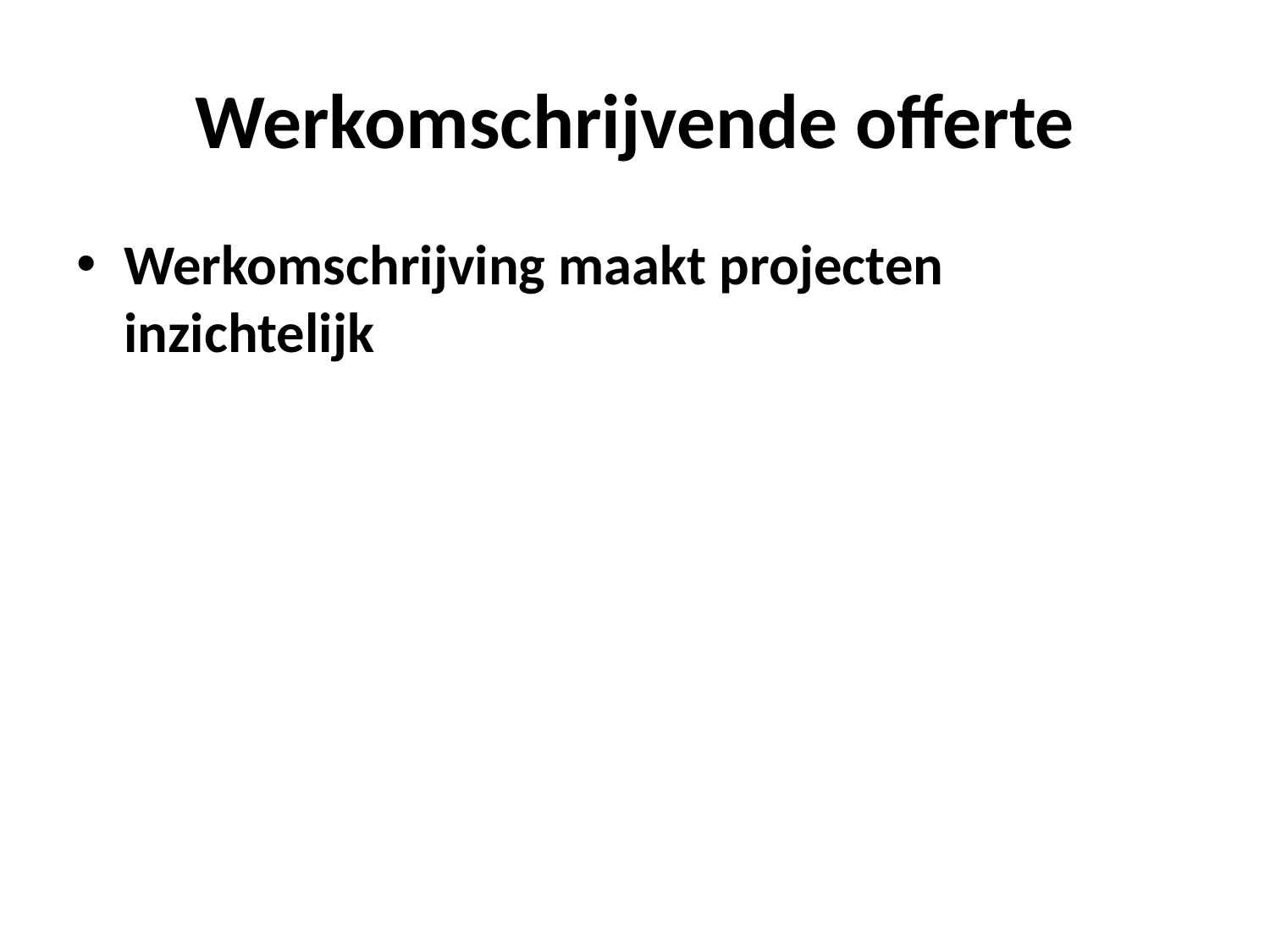

# Werkomschrijvende offerte
Werkomschrijving maakt projecten inzichtelijk